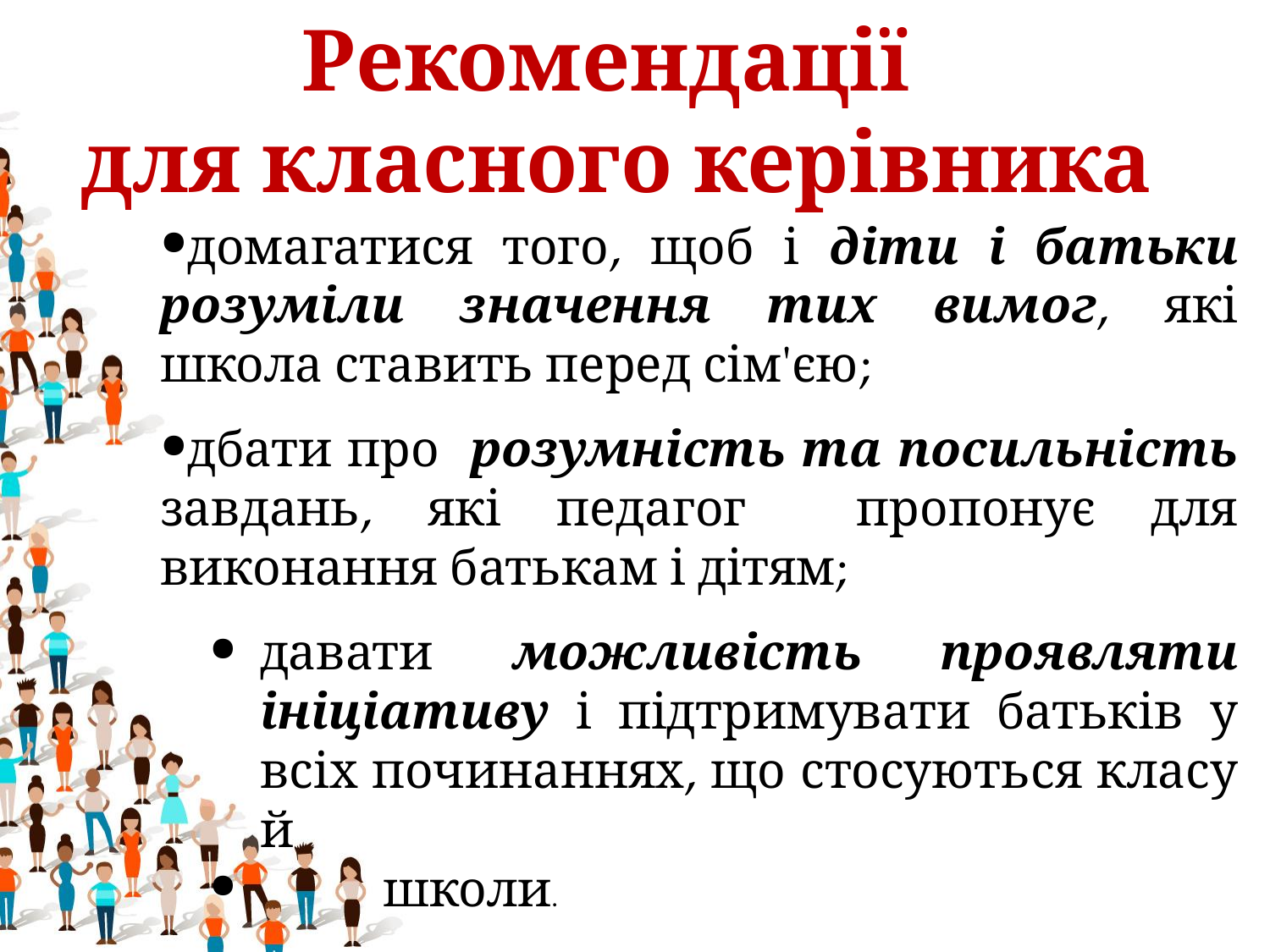

Рекомендації
для класного керівника
домагатися того, щоб і діти і батьки розуміли значення тих вимог, які школа ставить перед сім'єю;

дбати про  розумність та посильність завдань, які педагог  пропонує для виконання батькам і дітям;

давати можливість проявляти ініціативу і підтримувати батьків у всіх починаннях, що стосуються класу й
          школи.